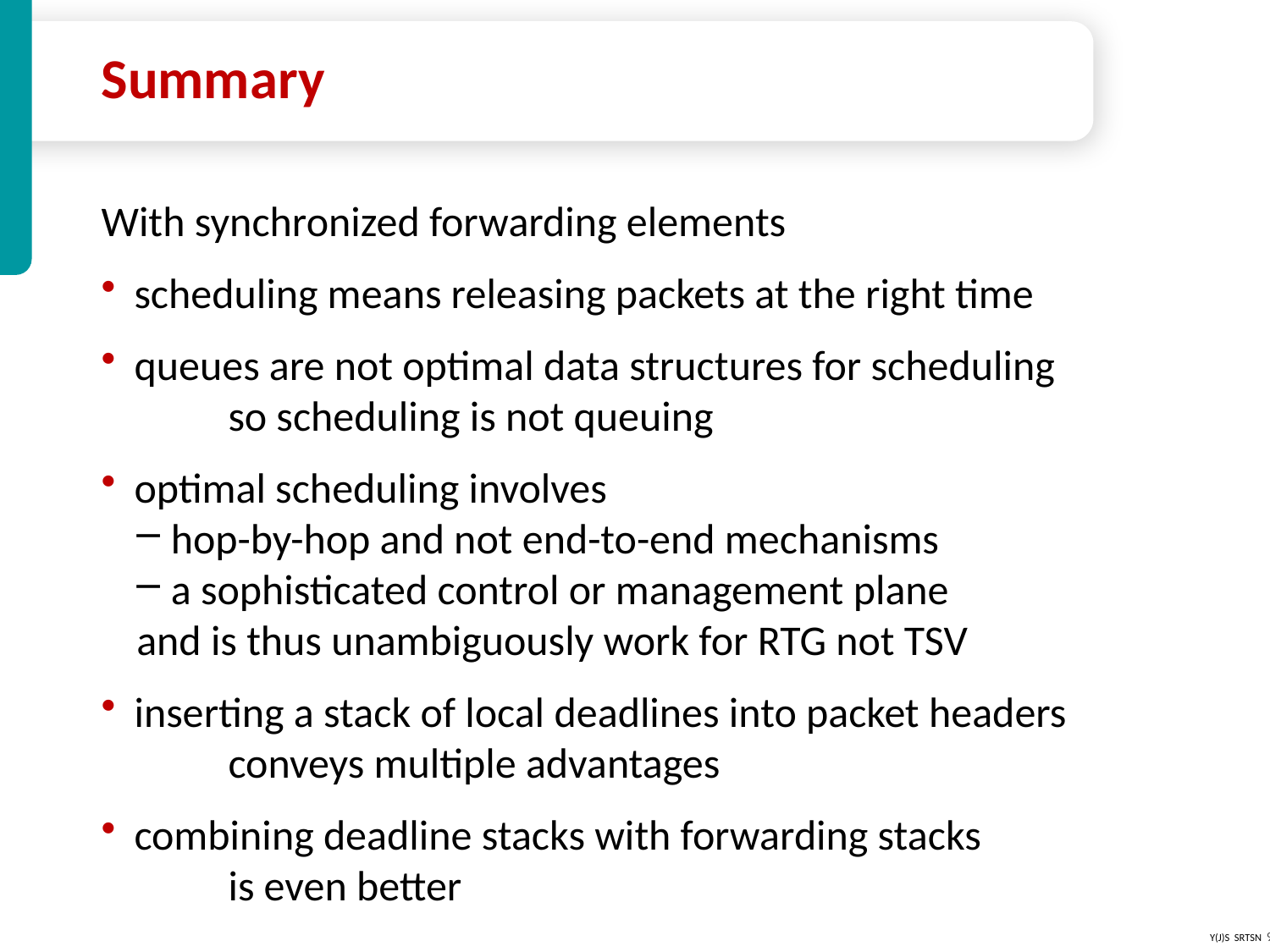

# Summary
With synchronized forwarding elements
 scheduling means releasing packets at the right time
 queues are not optimal data structures for scheduling
	so scheduling is not queuing
 optimal scheduling involves
 hop-by-hop and not end-to-end mechanisms
 a sophisticated control or management plane
and is thus unambiguously work for RTG not TSV
 inserting a stack of local deadlines into packet headers
	conveys multiple advantages
 combining deadline stacks with forwarding stacks
	is even better